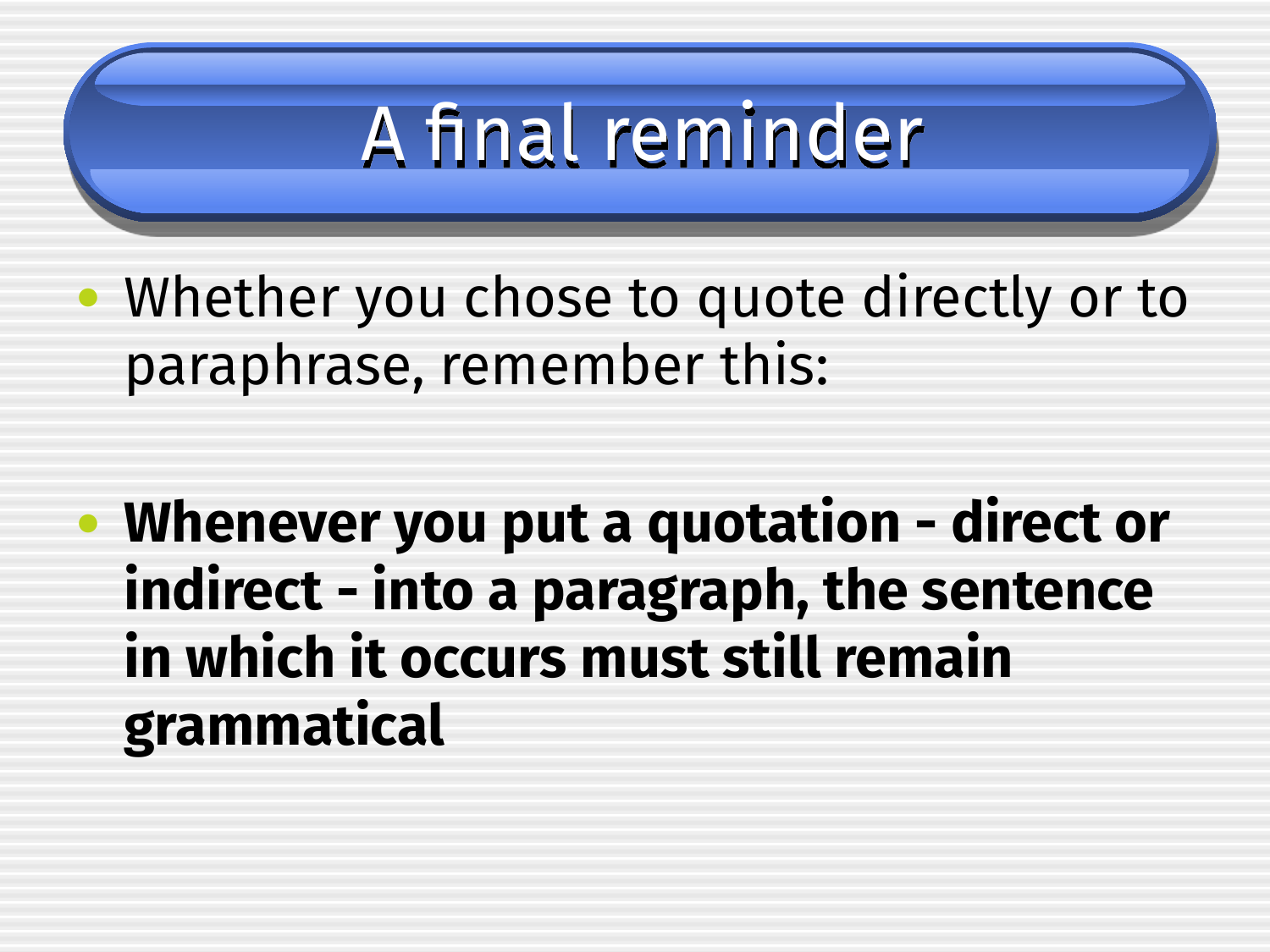

# A final reminder
Whether you chose to quote directly or to paraphrase, remember this:

Whenever you put a quotation - direct or indirect - into a paragraph, the sentence in which it occurs must still remain grammatical